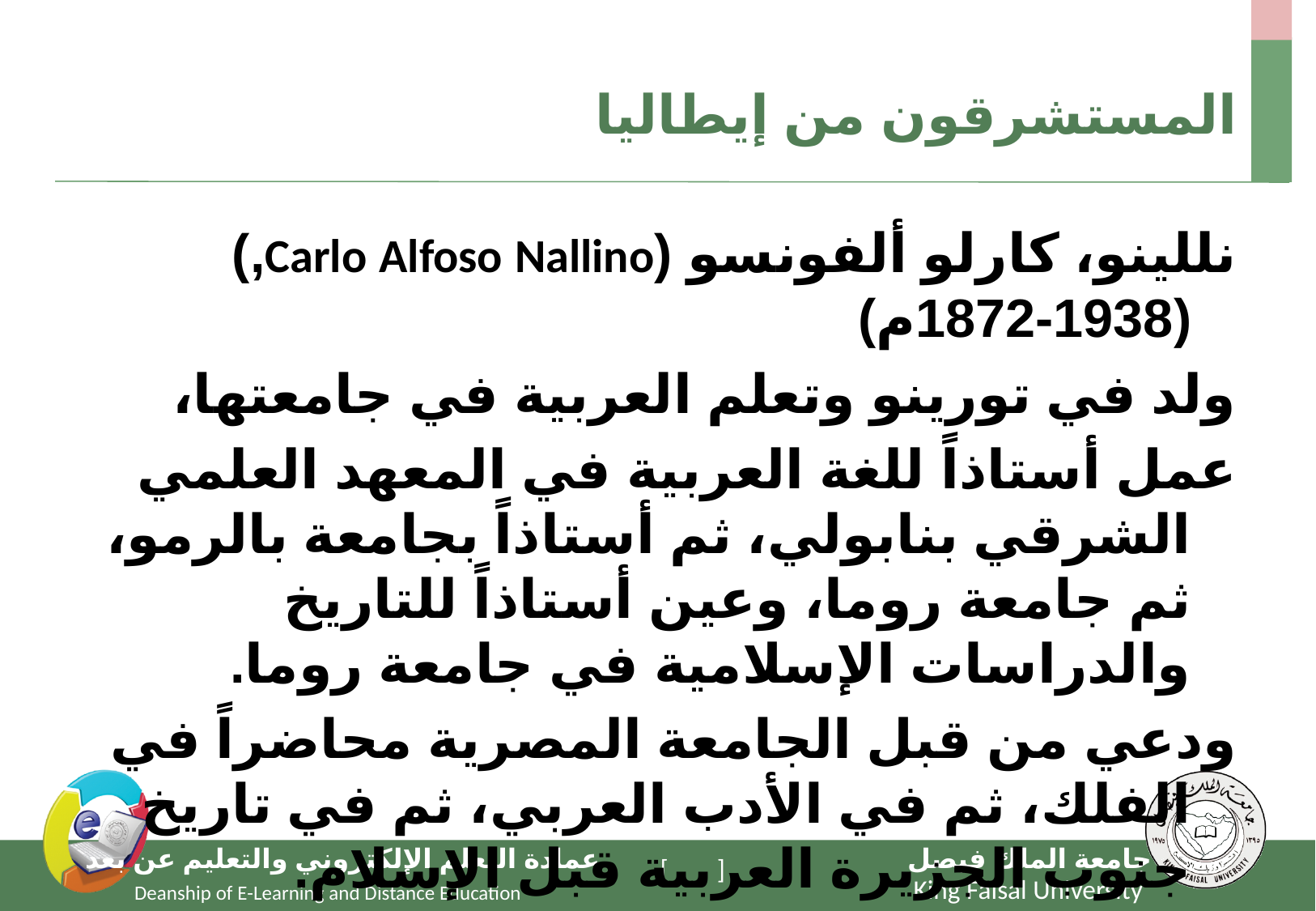

# المستشرقون من إيطاليا
نللينو، كارلو ألفونسو (Carlo Alfoso Nallino,) (1872-1938م)
ولد في تورينو وتعلم العربية في جامعتها،
عمل أستاذاً للغة العربية في المعهد العلمي الشرقي بنابولي، ثم أستاذاً بجامعة بالرمو، ثم جامعة روما، وعين أستاذاً للتاريخ والدراسات الإسلامية في جامعة روما.
ودعي من قبل الجامعة المصرية محاضراً في الفلك، ثم في الأدب العربي، ثم في تاريخ جنوب الجزيرة العربية قبل الإسلام.